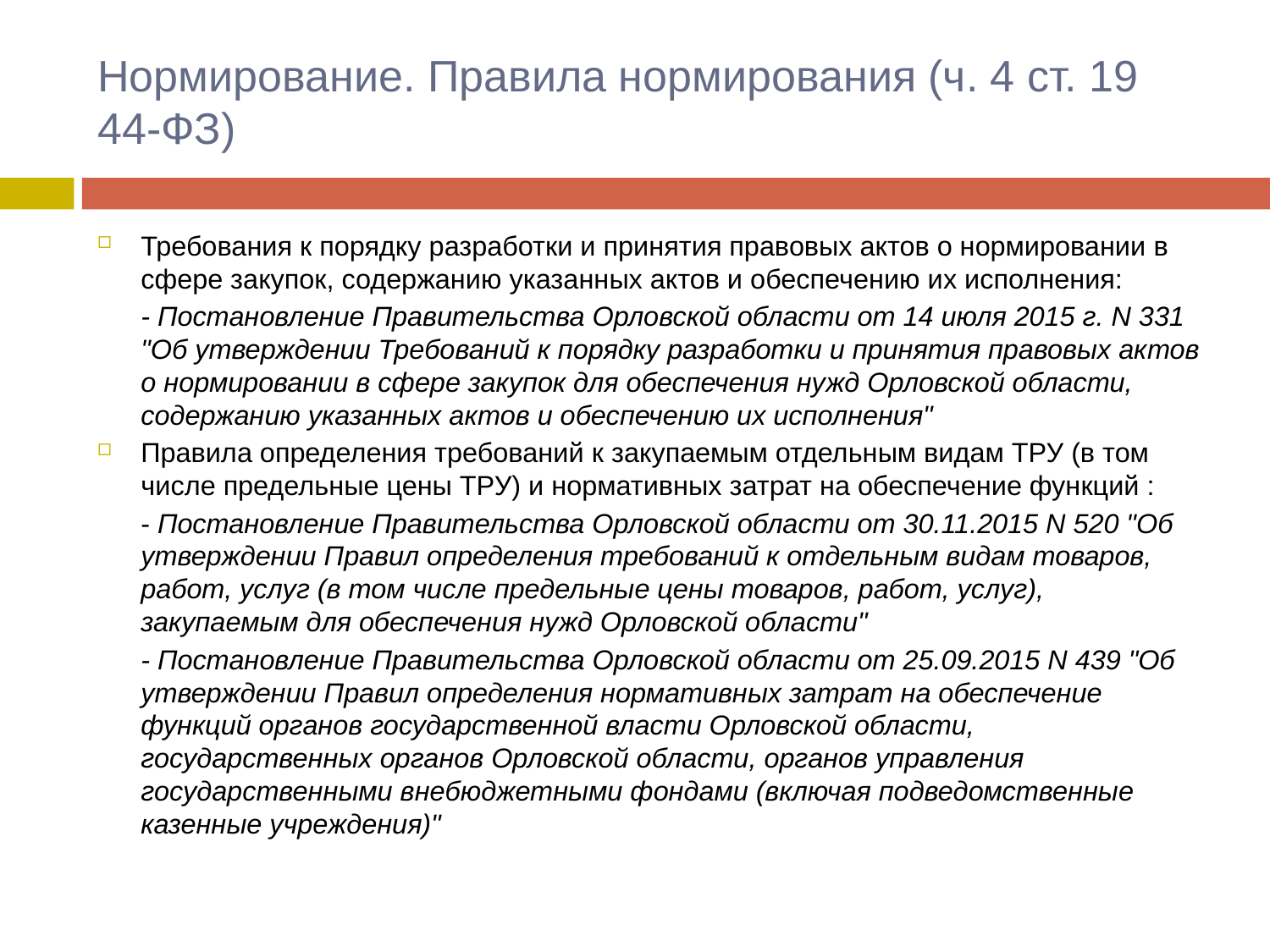

# Нормирование. Правила нормирования (ч. 4 ст. 19 44-ФЗ)
Требования к порядку разработки и принятия правовых актов о нормировании в сфере закупок, содержанию указанных актов и обеспечению их исполнения:
	- Постановление Правительства Орловской области от 14 июля 2015 г. N 331 "Об утверждении Требований к порядку разработки и принятия правовых актов о нормировании в сфере закупок для обеспечения нужд Орловской области, содержанию указанных актов и обеспечению их исполнения"
Правила определения требований к закупаемым отдельным видам ТРУ (в том числе предельные цены ТРУ) и нормативных затрат на обеспечение функций :
	- Постановление Правительства Орловской области от 30.11.2015 N 520 "Об утверждении Правил определения требований к отдельным видам товаров, работ, услуг (в том числе предельные цены товаров, работ, услуг), закупаемым для обеспечения нужд Орловской области"
	- Постановление Правительства Орловской области от 25.09.2015 N 439 "Об утверждении Правил определения нормативных затрат на обеспечение функций органов государственной власти Орловской области, государственных органов Орловской области, органов управления государственными внебюджетными фондами (включая подведомственные казенные учреждения)"